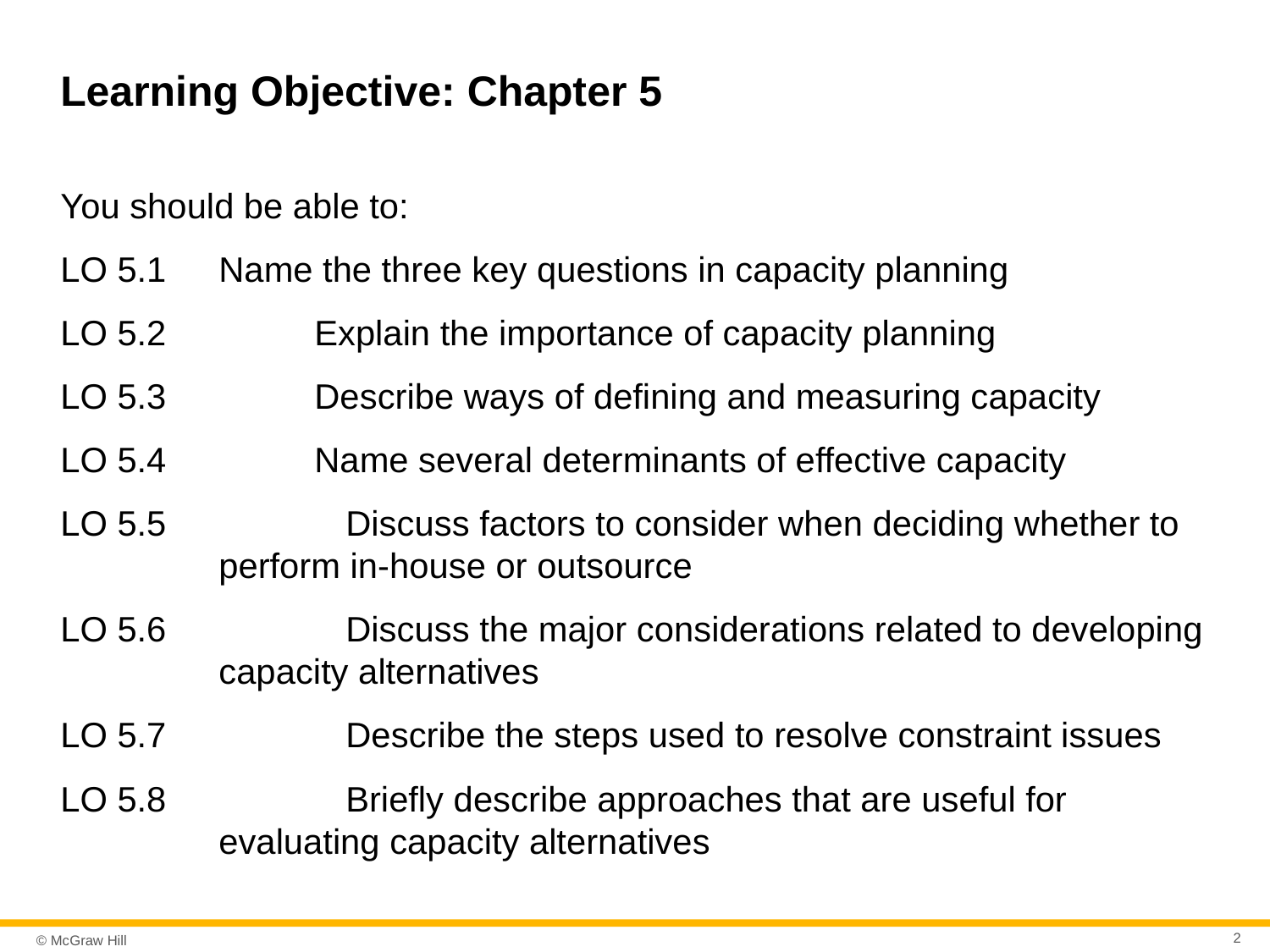

# Learning Objective: Chapter 5
You should be able to:
LO 5.1	Name the three key questions in capacity planning
LO 5.2		Explain the importance of capacity planning
LO 5.3		Describe ways of defining and measuring capacity
LO 5.4		Name several determinants of effective capacity
LO 5.5		Discuss factors to consider when deciding whether to perform in-house or outsource
LO 5.6		Discuss the major considerations related to developing capacity alternatives
LO 5.7		Describe the steps used to resolve constraint issues
LO 5.8		Briefly describe approaches that are useful for evaluating capacity alternatives